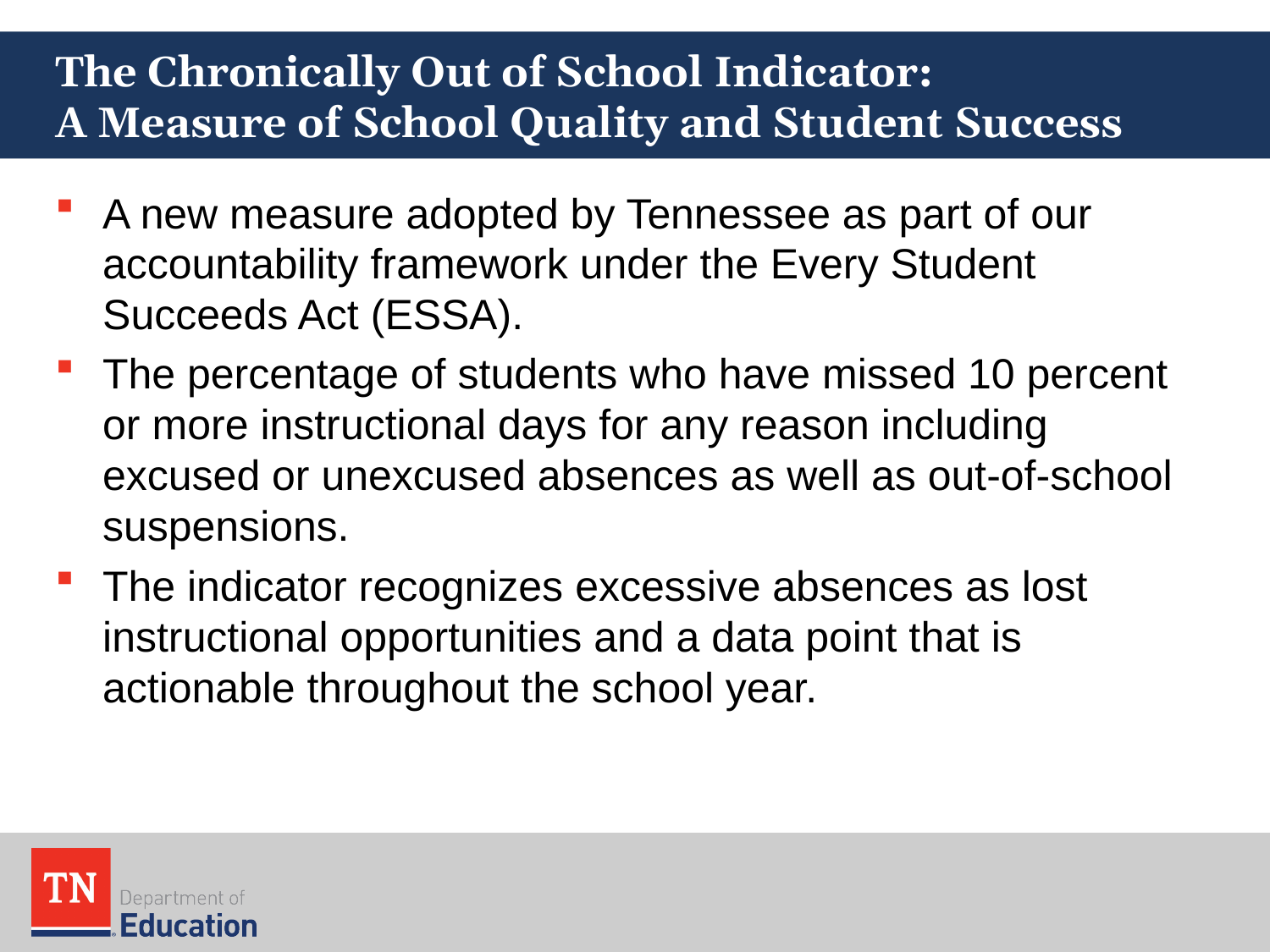

# The Chronically Out of School Indicator: A Measure of School Quality and Student Success
A new measure adopted by Tennessee as part of our accountability framework under the Every Student Succeeds Act (ESSA).
The percentage of students who have missed 10 percent or more instructional days for any reason including excused or unexcused absences as well as out-of-school suspensions.
The indicator recognizes excessive absences as lost instructional opportunities and a data point that is actionable throughout the school year.